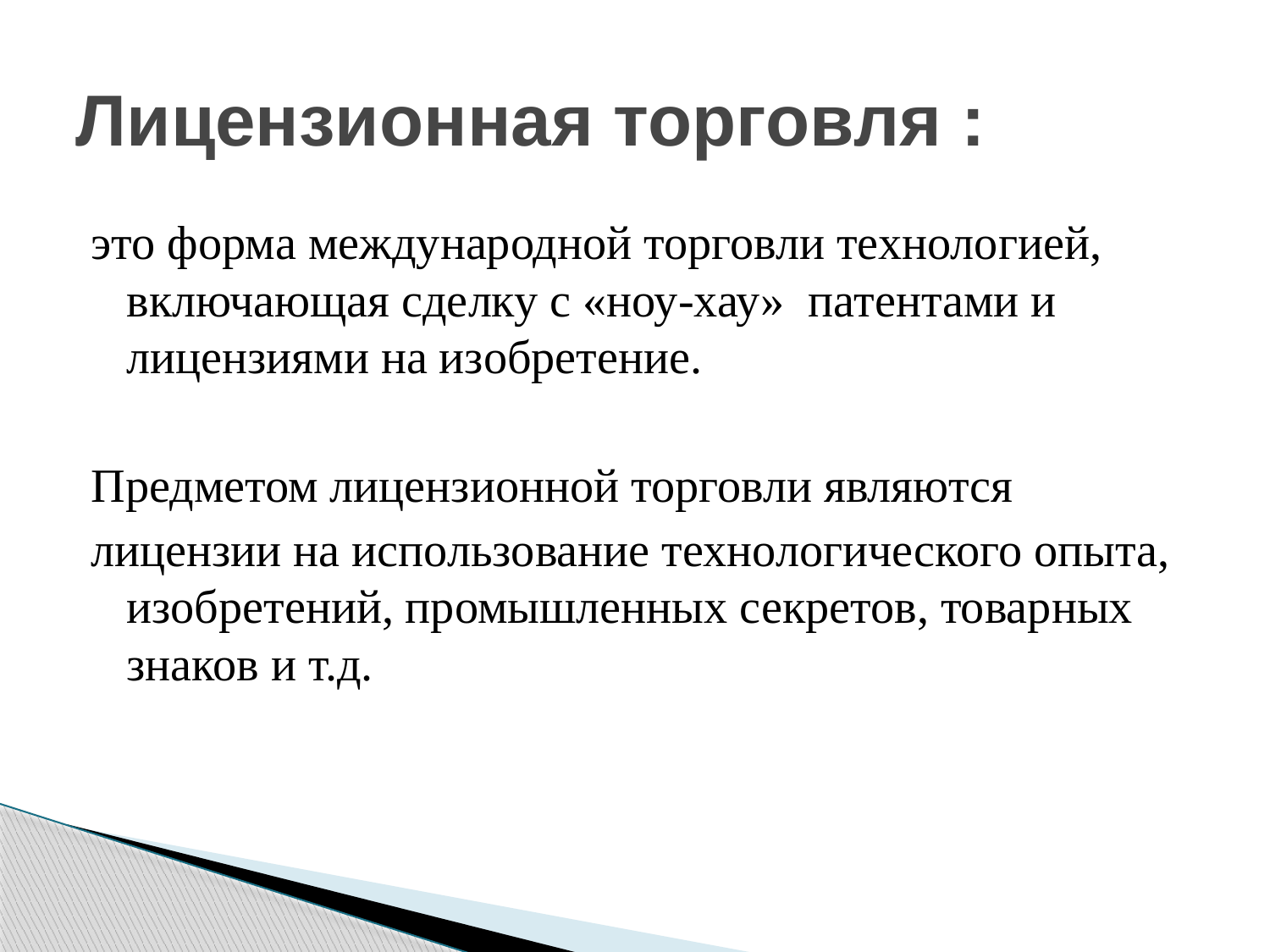

# Лицензионная торговля :
это форма международной торговли технологией, включающая сделку с «ноу-хау»  патентами и лицензиями на изобретение.

Предметом лицензионной торговли являются
лицензии на использование технологического опыта, изобретений, промышленных секретов, товарных знаков и т.д.